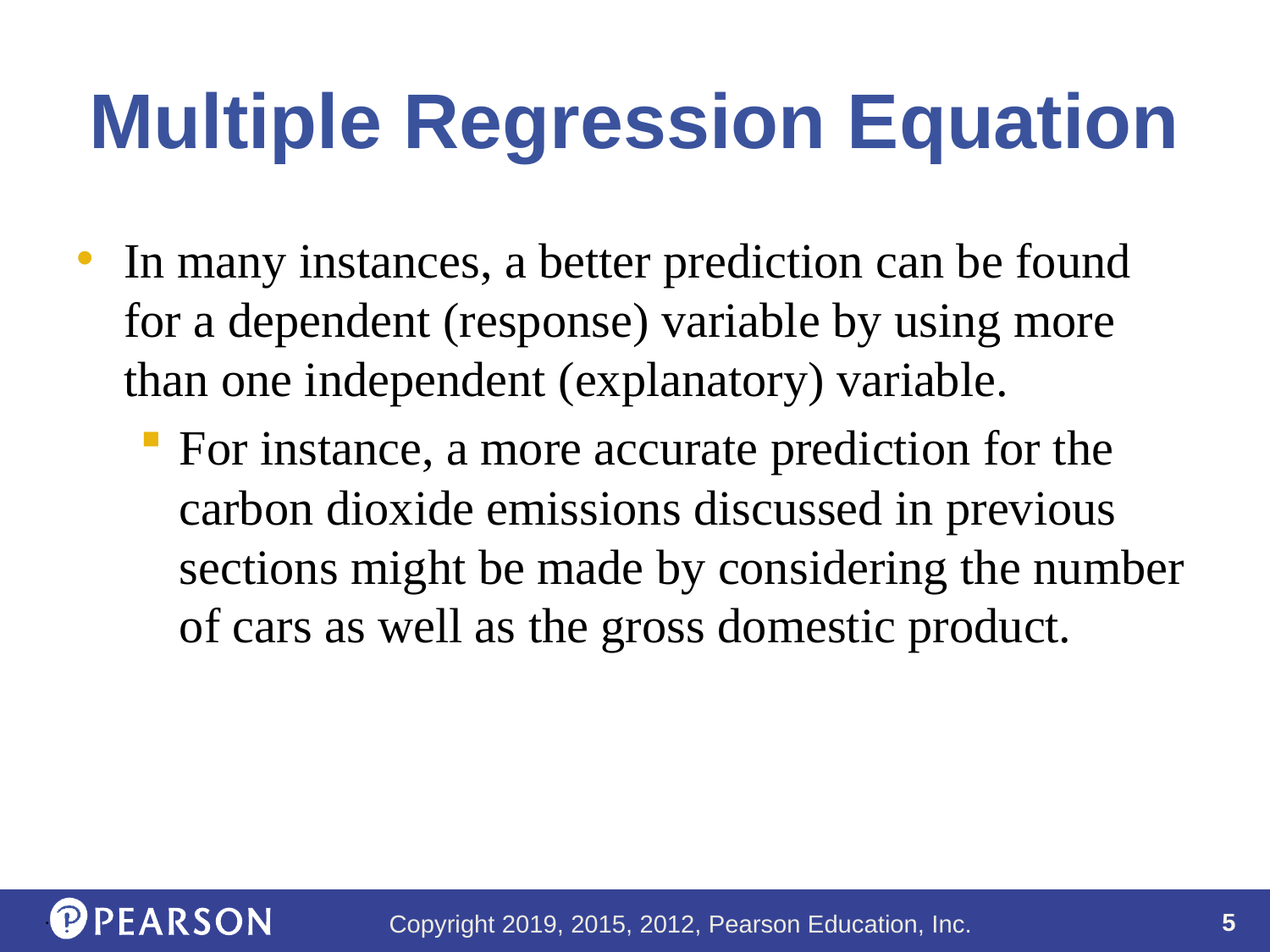

# Multiple Regression Equation
In many instances, a better prediction can be found for a dependent (response) variable by using more than one independent (explanatory) variable.
For instance, a more accurate prediction for the carbon dioxide emissions discussed in previous sections might be made by considering the number of cars as well as the gross domestic product.
.